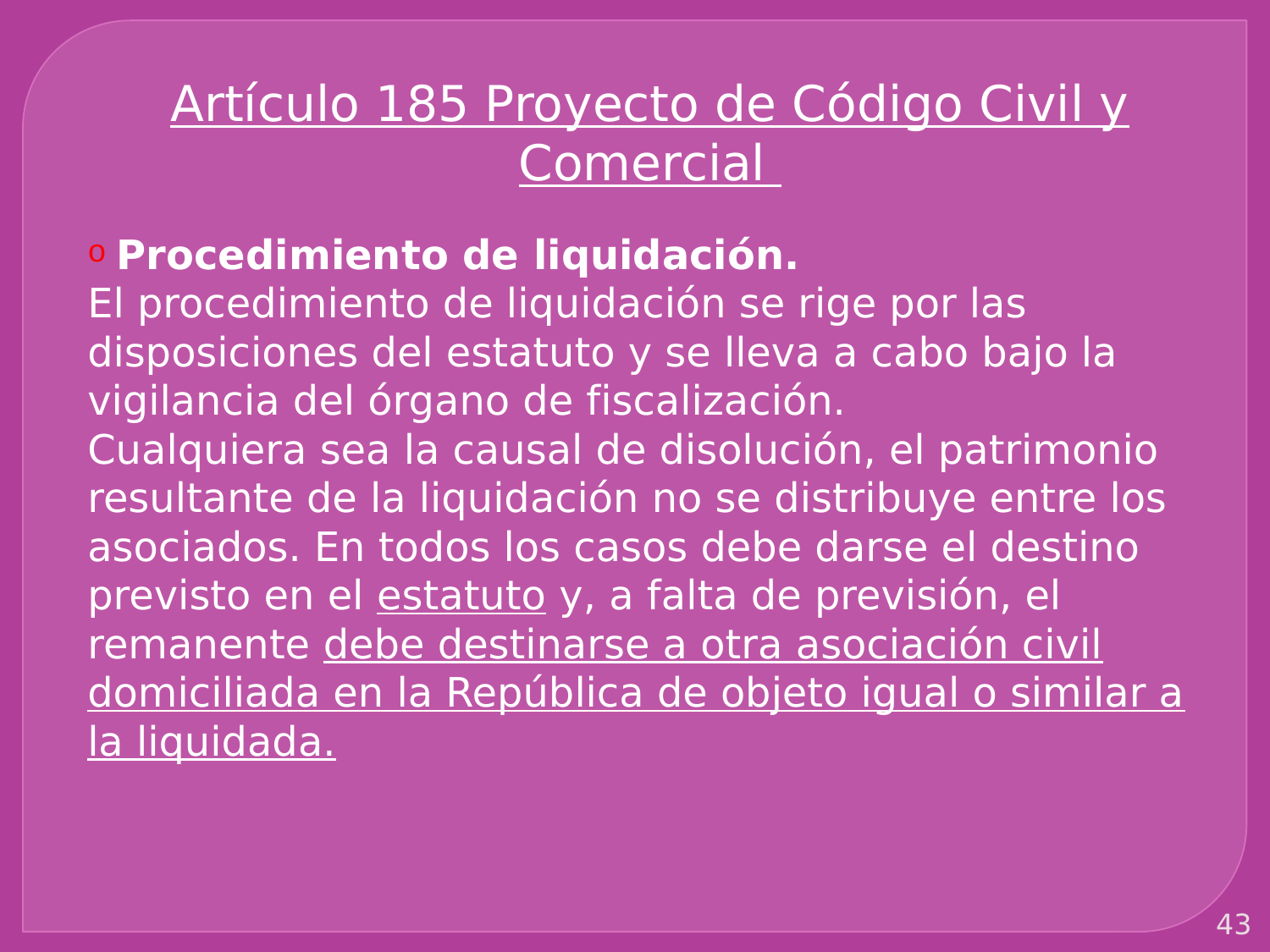

Artículo 185 Proyecto de Código Civil y Comercial

 Procedimiento de liquidación.
El procedimiento de liquidación se rige por las disposiciones del estatuto y se lleva a cabo bajo la vigilancia del órgano de fiscalización.
Cualquiera sea la causal de disolución, el patrimonio resultante de la liquidación no se distribuye entre los asociados. En todos los casos debe darse el destino previsto en el estatuto y, a falta de previsión, el remanente debe destinarse a otra asociación civil domiciliada en la República de objeto igual o similar a la liquidada.
43